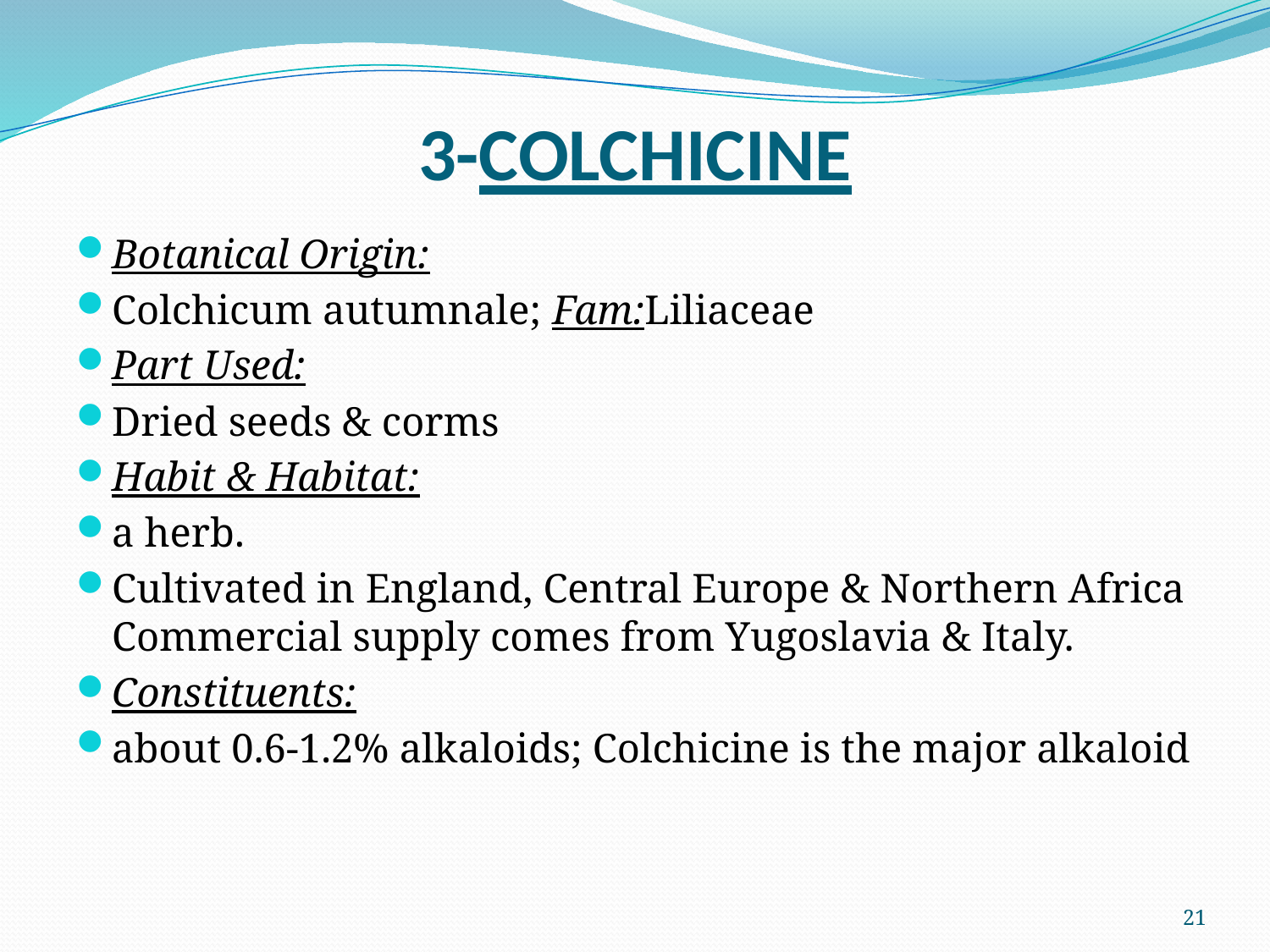

# 3-COLCHICINE
Botanical Origin:
Colchicum autumnale; Fam:Liliaceae
Part Used:
Dried seeds & corms
Habit & Habitat:
a herb.
Cultivated in England, Central Europe & Northern Africa Commercial supply comes from Yugoslavia & Italy.
Constituents:
about 0.6-1.2% alkaloids; Colchicine is the major alkaloid

21